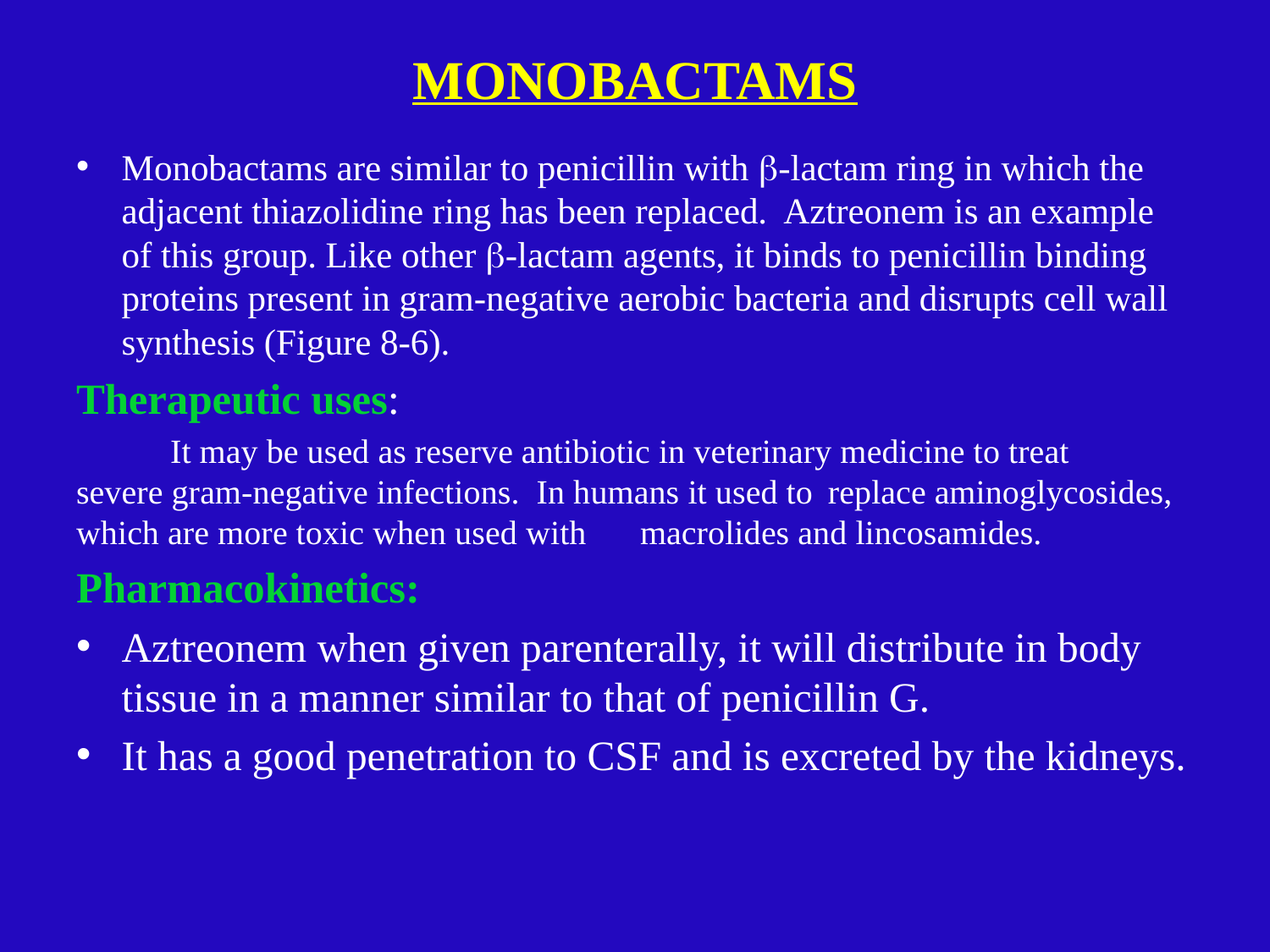

# MONOBACTAMS
Monobactams are similar to penicillin with β-lactam ring in which the adjacent thiazolidine ring has been replaced.  Aztreonem is an example of this group. Like other β-lactam agents, it binds to penicillin binding proteins present in gram-negative aerobic bacteria and disrupts cell wall synthesis (Figure 8-6).
Therapeutic uses:
	It may be used as reserve antibiotic in veterinary medicine to treat 	severe gram-negative infections.  In humans it used to 	replace aminoglycosides, which are more toxic when used with 	macrolides and lincosamides.
Pharmacokinetics:
Aztreonem when given parenterally, it will distribute in body tissue in a manner similar to that of penicillin G.
It has a good penetration to CSF and is excreted by the kidneys.